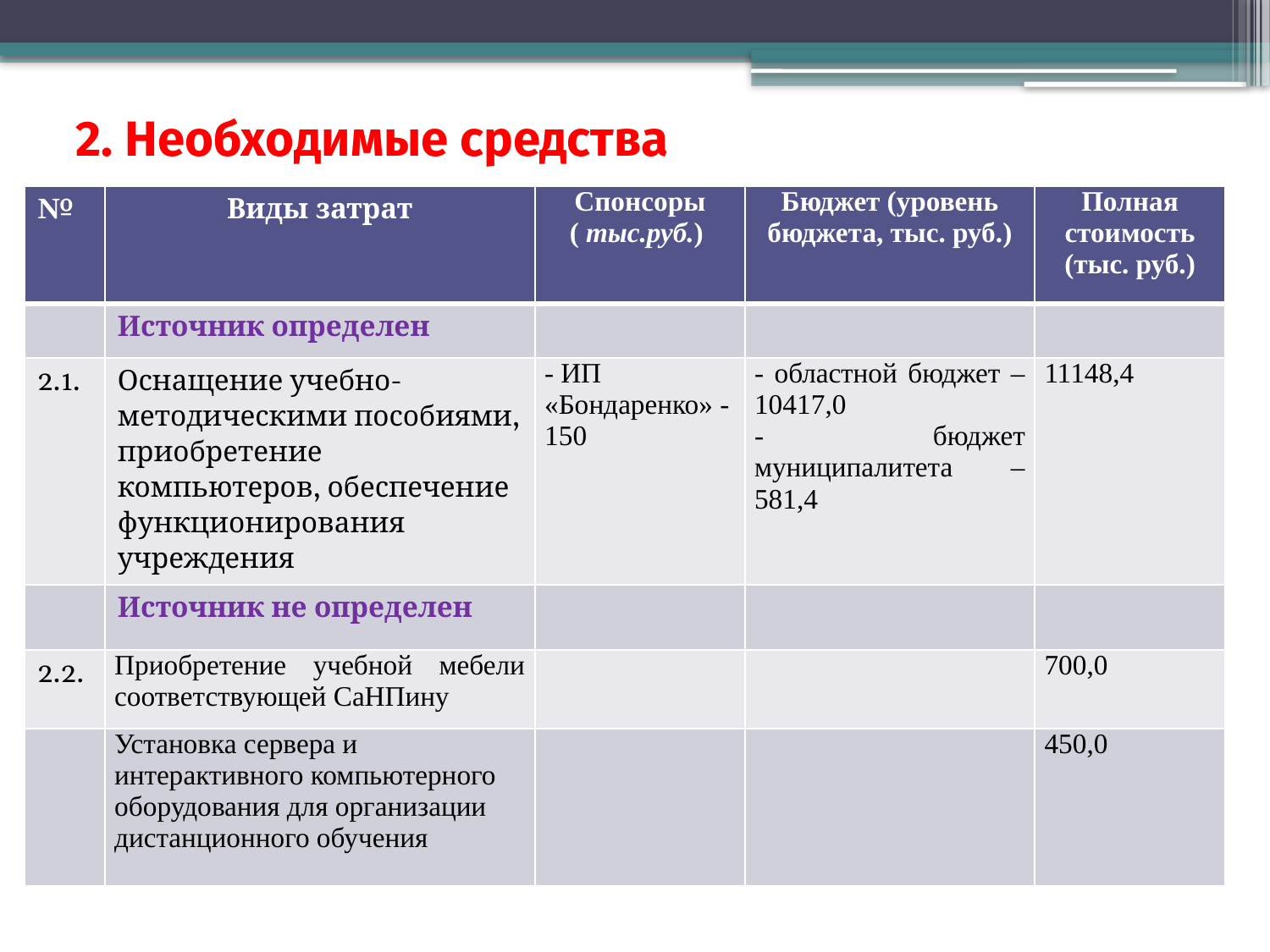

# 2. Необходимые средства
| № | Виды затрат | Спонсоры ( тыс.руб.) | Бюджет (уровень бюджета, тыс. руб.) | Полная стоимость (тыс. руб.) |
| --- | --- | --- | --- | --- |
|  | Источник определен |  |  |  |
| 2.1. | Оснащение учебно-методическими пособиями, приобретение компьютеров, обеспечение функционирования учреждения | - ИП «Бондаренко» - 150 | - областной бюджет – 10417,0 - бюджет муниципалитета – 581,4 | 11148,4 |
|  | Источник не определен |  |  |  |
| 2.2. | Приобретение учебной мебели соответствующей СаНПину |  |  | 700,0 |
|  | Установка сервера и интерактивного компьютерного оборудования для организации дистанционного обучения |  |  | 450,0 |